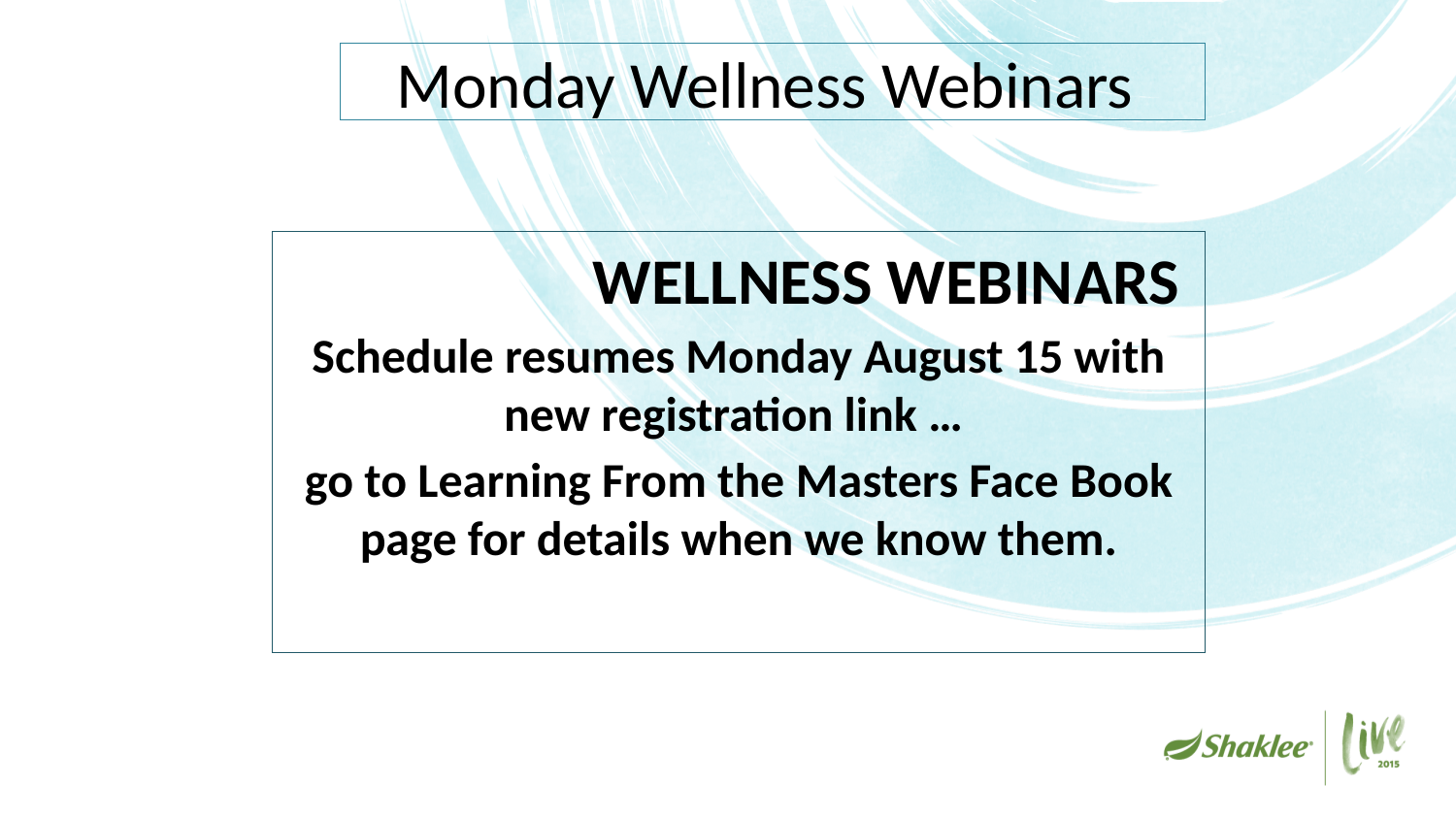

# Monday Wellness Webinars
		 WELLNESS WEBINARS
Schedule resumes Monday August 15 with new registration link …
go to Learning From the Masters Face Book page for details when we know them.